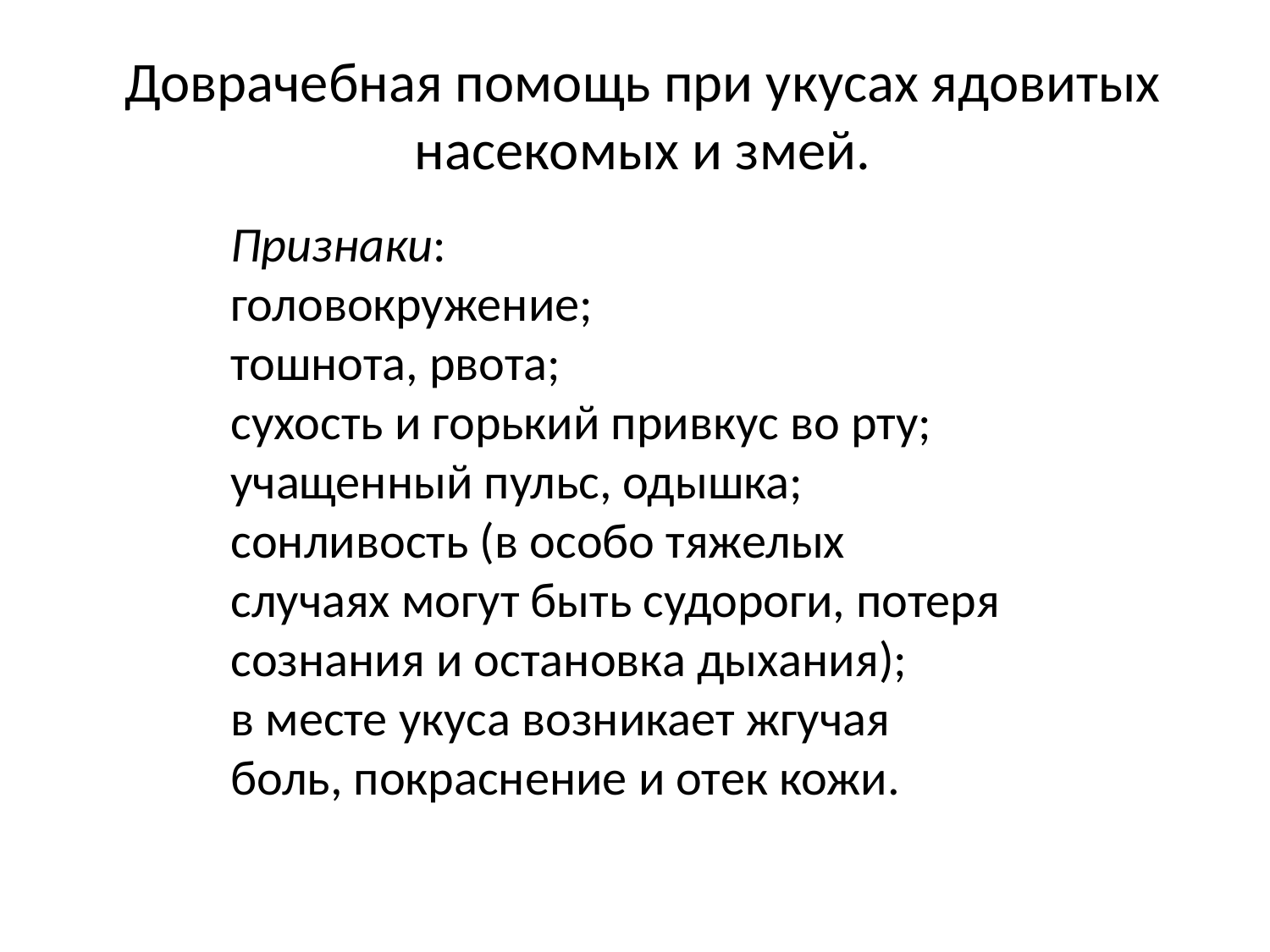

# Доврачебная помощь при укусах ядовитых насекомых и змей.
Признаки:
головокружение;
тошнота, рвота;
сухость и горький привкус во рту;
учащенный пульс, одышка;
сонливость (в особо тяжелых случаях могут быть судороги, потеря сознания и остановка дыхания);
в месте укуса возникает жгучая боль, покраснение и отек кожи.